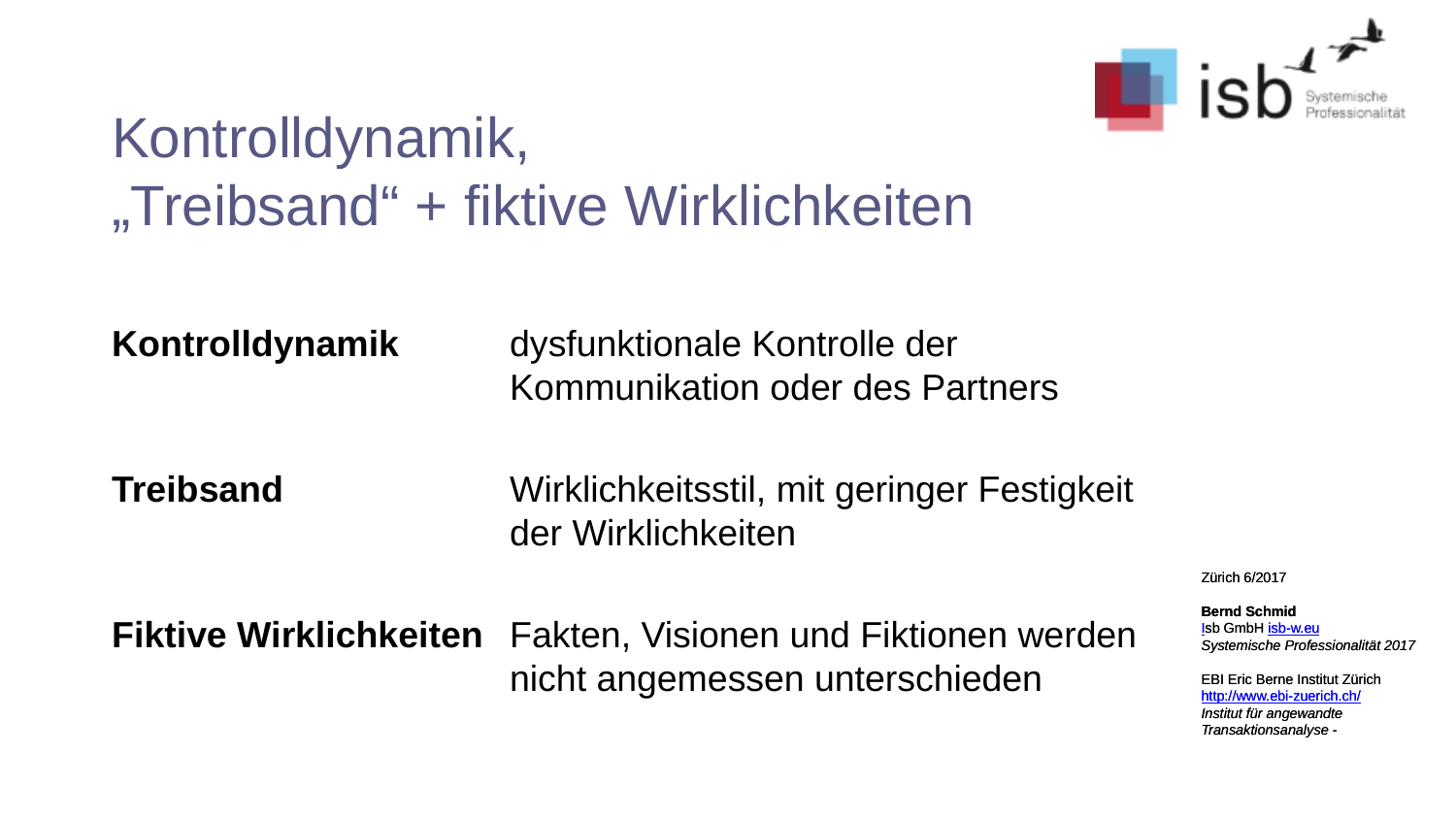

# Kontrolldynamik, „Treibsand“ + fiktive Wirklichkeiten

Kontrolldynamik 	dysfunktionale Kontrolle der Kommunikation oder des Partners

Treibsand	Wirklichkeitsstil, mit geringer Festigkeit der Wirklichkeiten

Fiktive Wirklichkeiten	Fakten, Visionen und Fiktionen werden nicht angemessen unterschieden

Zürich 6/2017
Bernd Schmid
Isb GmbH isb-w.eu
Systemische Professionalität 2017

EBI Eric Berne Institut Zürich
http://www.ebi-zuerich.ch/
Institut für angewandte Transaktionsanalyse -